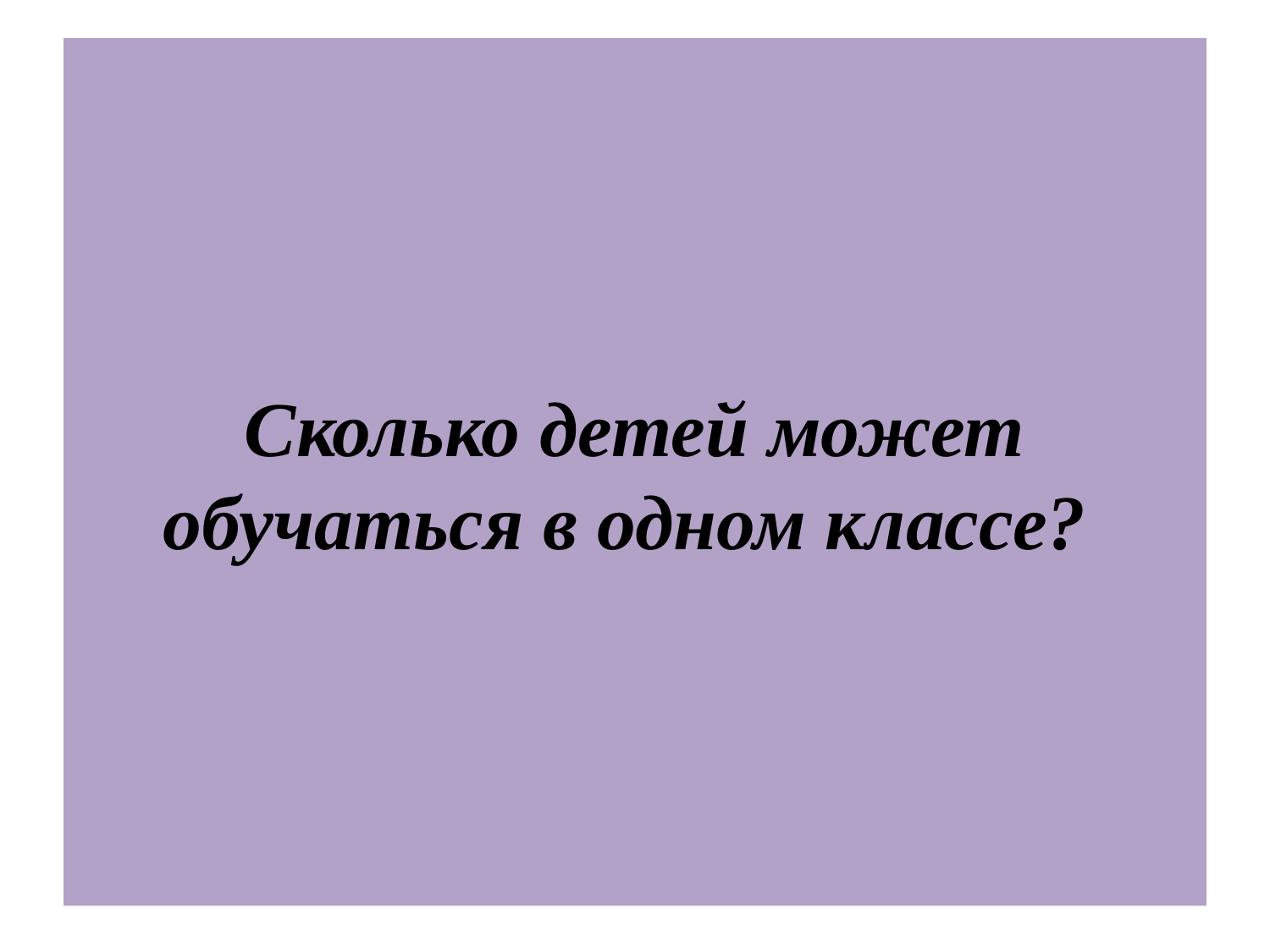

# Сколько детей может обучаться в одном классе?